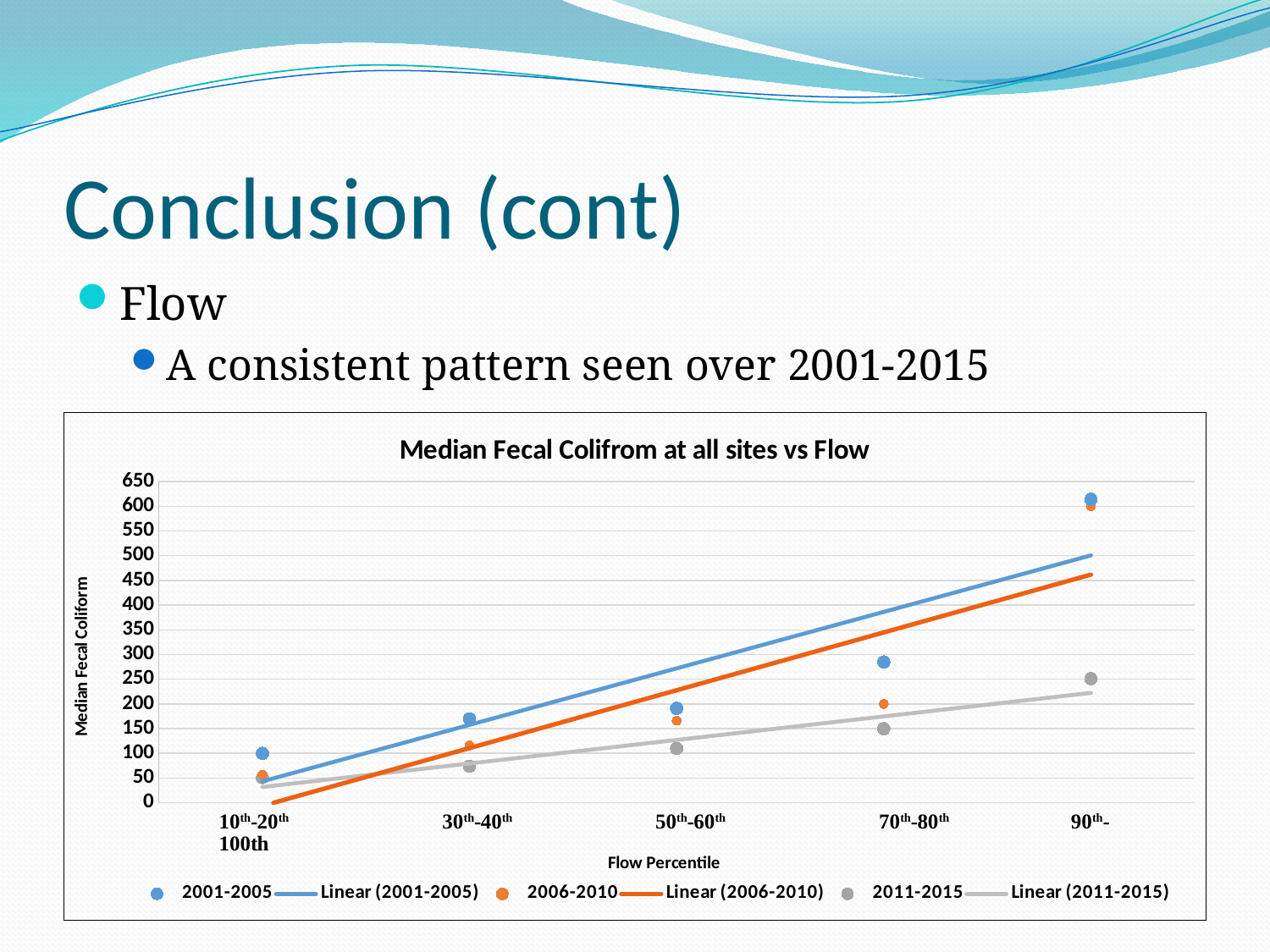

# Conclusion (cont)
Flow
A consistent pattern seen over 2001-2015

### Chart: Median Fecal Colifrom at all sites vs Flow

| Category | 2001-2005 | 2006-2010 | 2011-2015 |
|---|---|---|---|